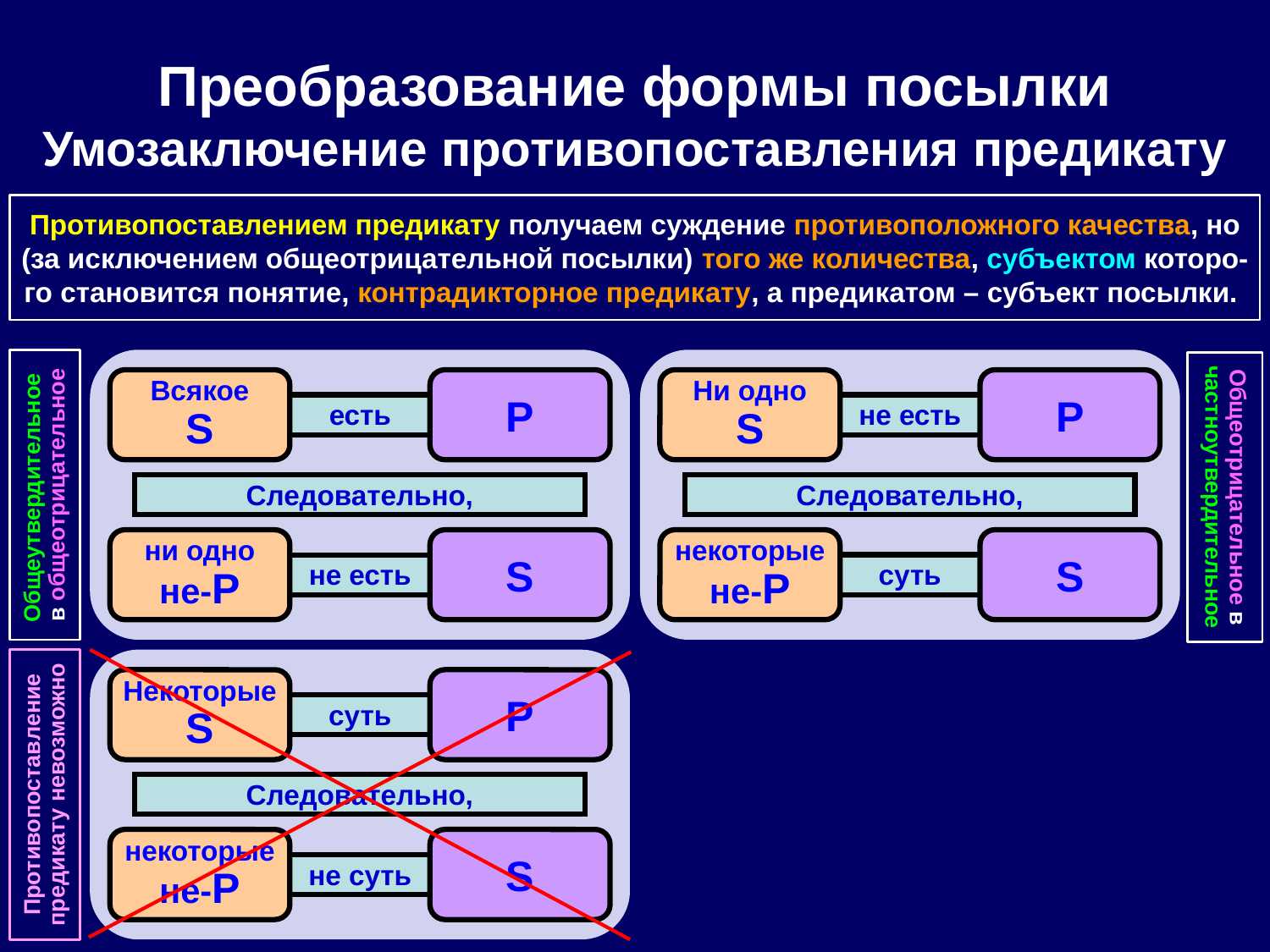

Преобразование формы посылки
Умозаключение противопоставления предикату
Противопоставлением предикату получаем суждение противоположного качества, но (за исключением общеотрицательной посылки) того же количества, субъектом которо-го становится понятие, контрадикторное предикату, а предикатом – субъект посылки.

Всякое
S
P
Ни одно
S
P
есть
не есть
Общеутвердительное
в общеотрицательное
Общеотрицательное в частноутвердительное
Следовательно,
Следовательно,
ни одно
не-P
S
некоторые
не-P
S
суть
не есть

Некоторые
S
P
суть
Противопоставление предикату невозможно
Следовательно,
некоторые
не-P
S
не суть